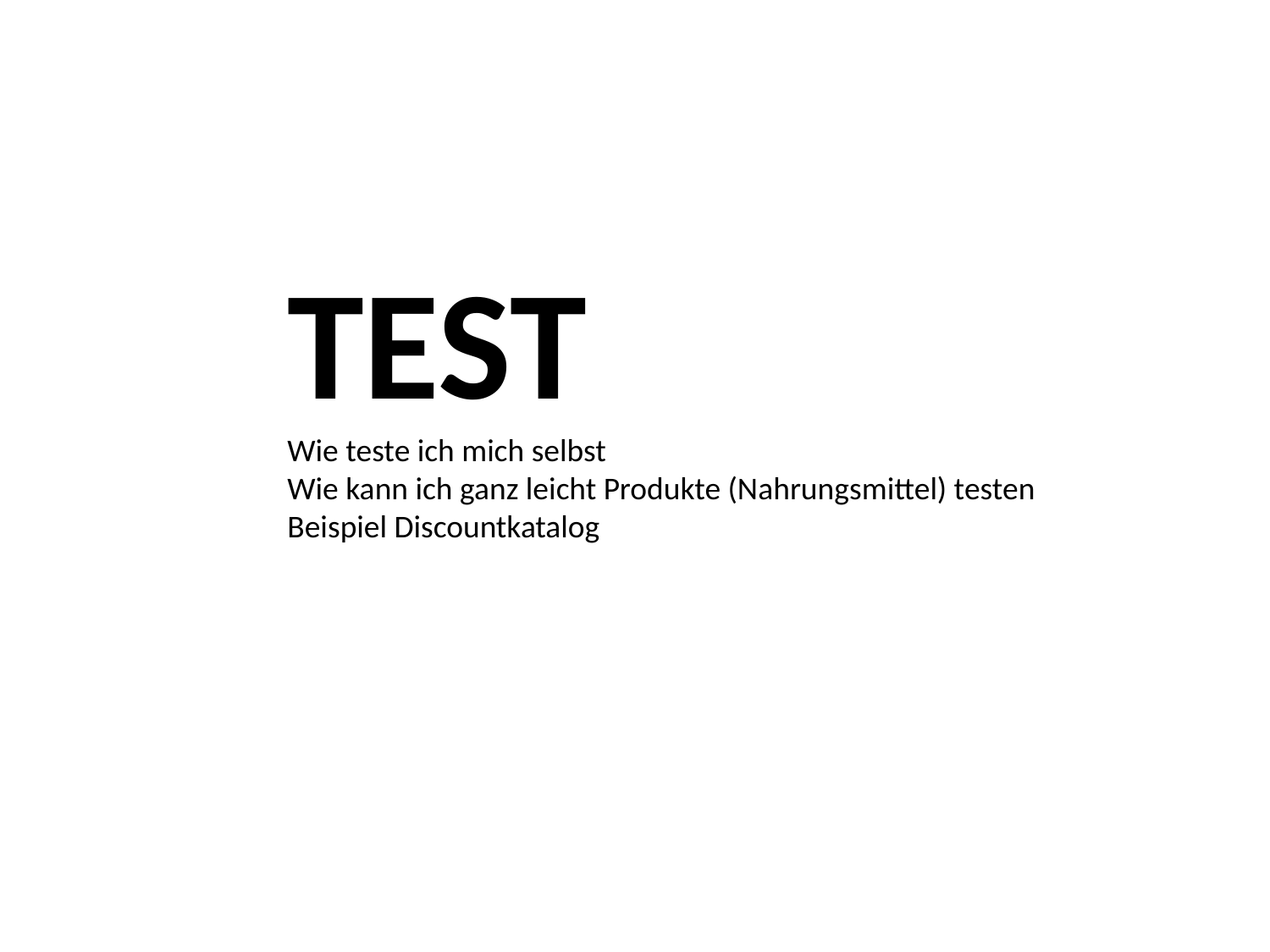

TEST
Wie teste ich mich selbst
Wie kann ich ganz leicht Produkte (Nahrungsmittel) testen
Beispiel Discountkatalog